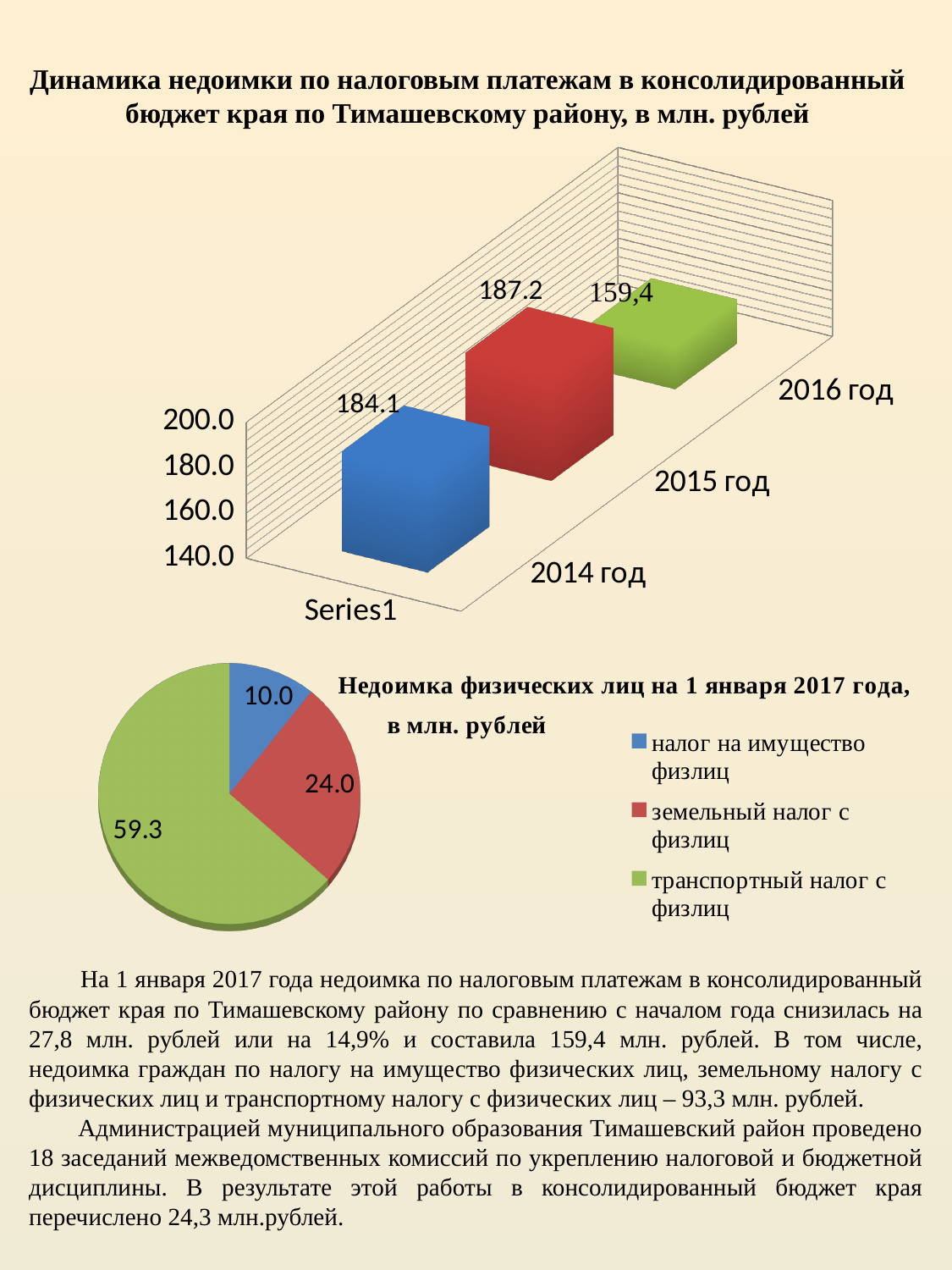

# Динамика недоимки по налоговым платежам в консолидированный бюджет края по Тимашевскому району, в млн. рублей

[unsupported chart]

[unsupported chart]

       На 1 января 2017 года недоимка по налоговым платежам в консолидированный бюджет края по Тимашевскому району по сравнению с началом года снизилась на 27,8 млн. рублей или на 14,9% и составила 159,4 млн. рублей. В том числе, недоимка граждан по налогу на имущество физических лиц, земельному налогу с физических лиц и транспортному налогу с физических лиц – 93,3 млн. рублей.
       Администрацией муниципального образования Тимашевский район проведено 18 заседаний межведомственных комиссий по укреплению налоговой и бюджетной дисциплины. В результате этой работы в консолидированный бюджет края перечислено 24,3 млн.рублей.